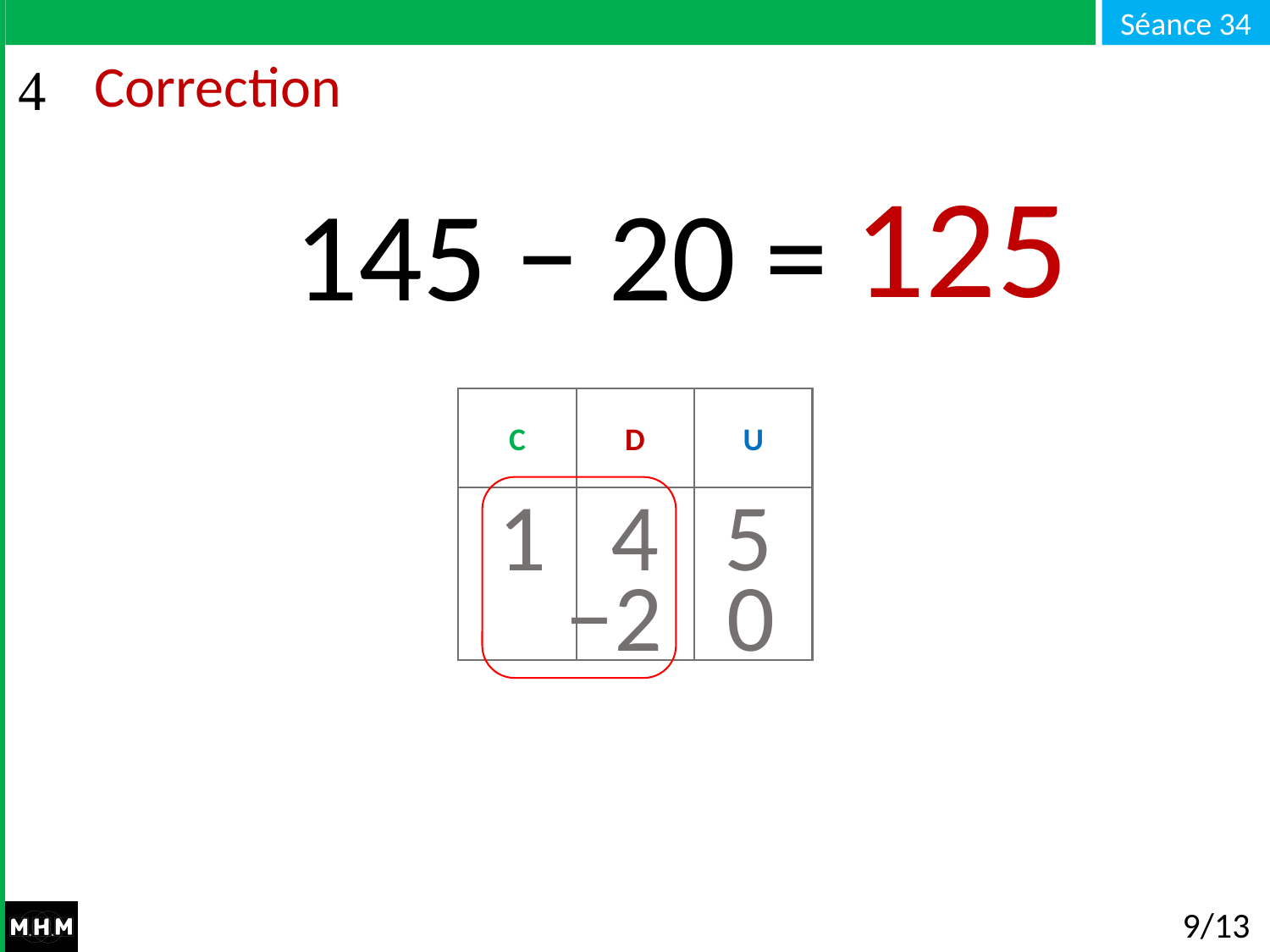

# Correction
125
145 − 20 = …
C
D
U

1   4   5

−2   0
9/13